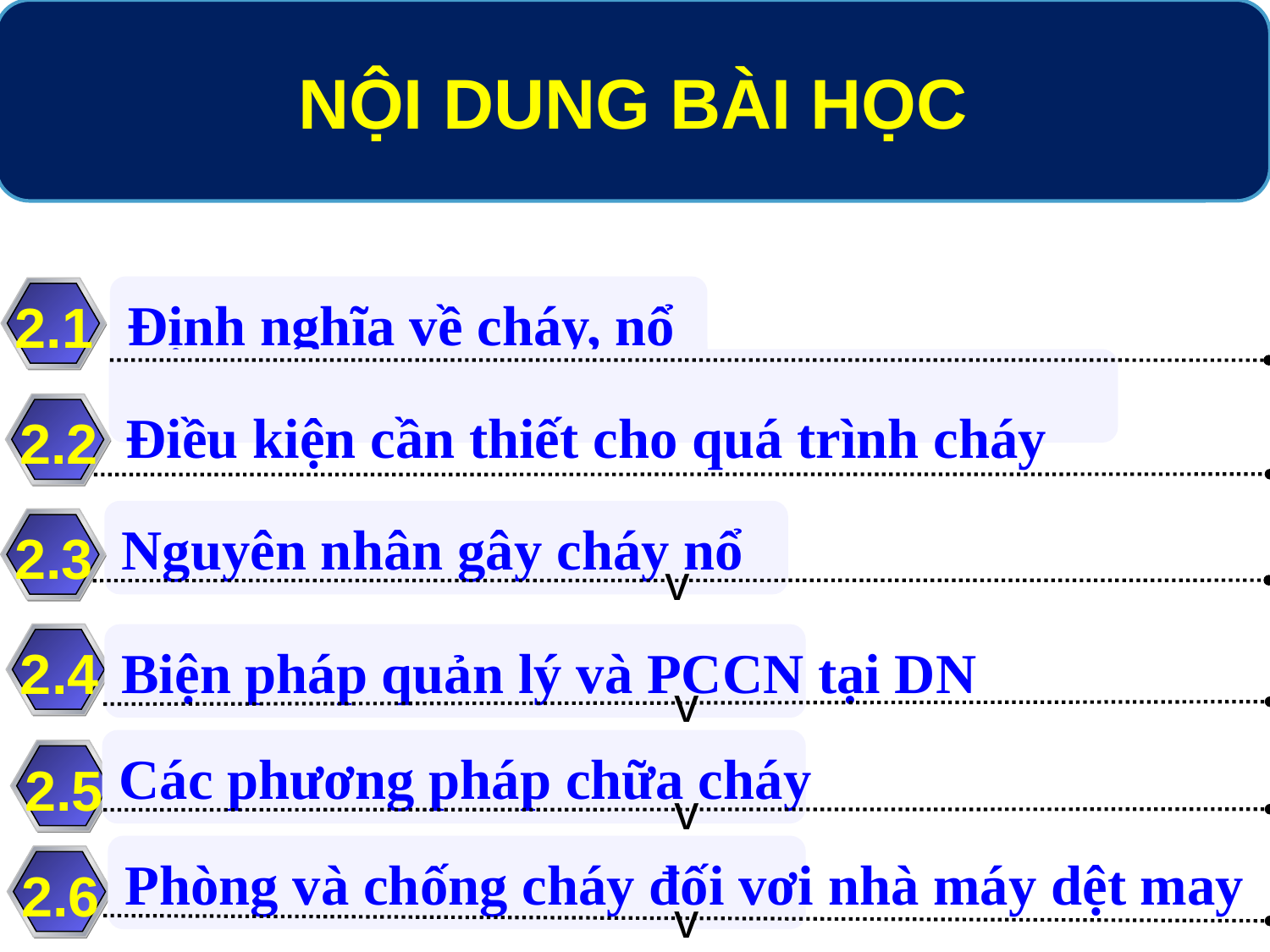

NỘI DUNG BÀI HỌC

Định nghĩa về cháy, nổ

2.1

Điều kiện cần thiết cho quá trình cháy

2.2

Nguyên nhân gây cháy nổ

2.3
v

2.4
Biện pháp quản lý và PCCN tại DN
v
Các phương pháp chữa cháy

2.5
v
Phòng và chống cháy đối vơi nhà máy dệt may

2.6
v